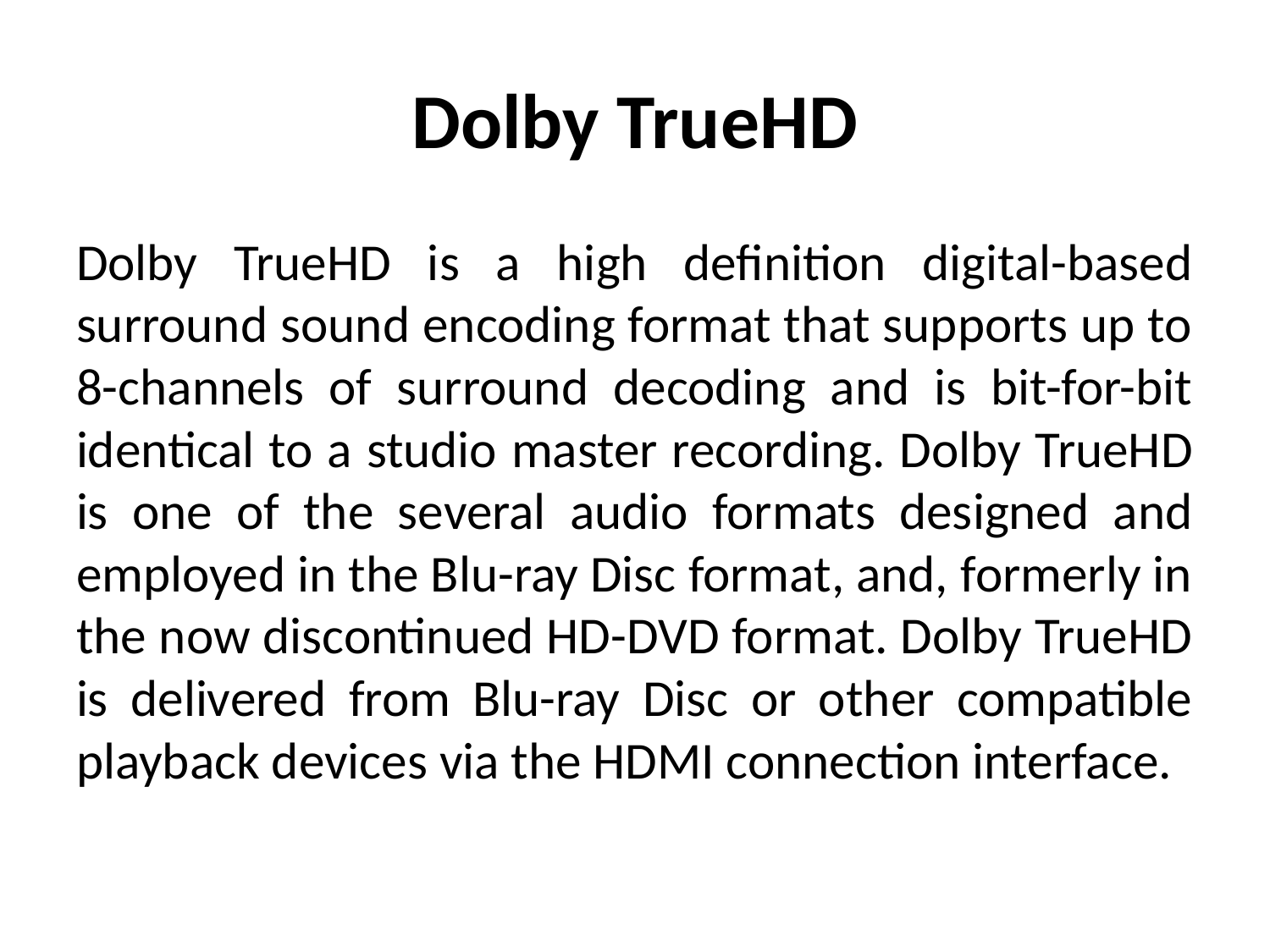

# Dolby TrueHD
Dolby TrueHD is a high definition digital-based surround sound encoding format that supports up to 8-channels of surround decoding and is bit-for-bit identical to a studio master recording. Dolby TrueHD is one of the several audio formats designed and employed in the Blu-ray Disc format, and, formerly in the now discontinued HD-DVD format. Dolby TrueHD is delivered from Blu-ray Disc or other compatible playback devices via the HDMI connection interface.